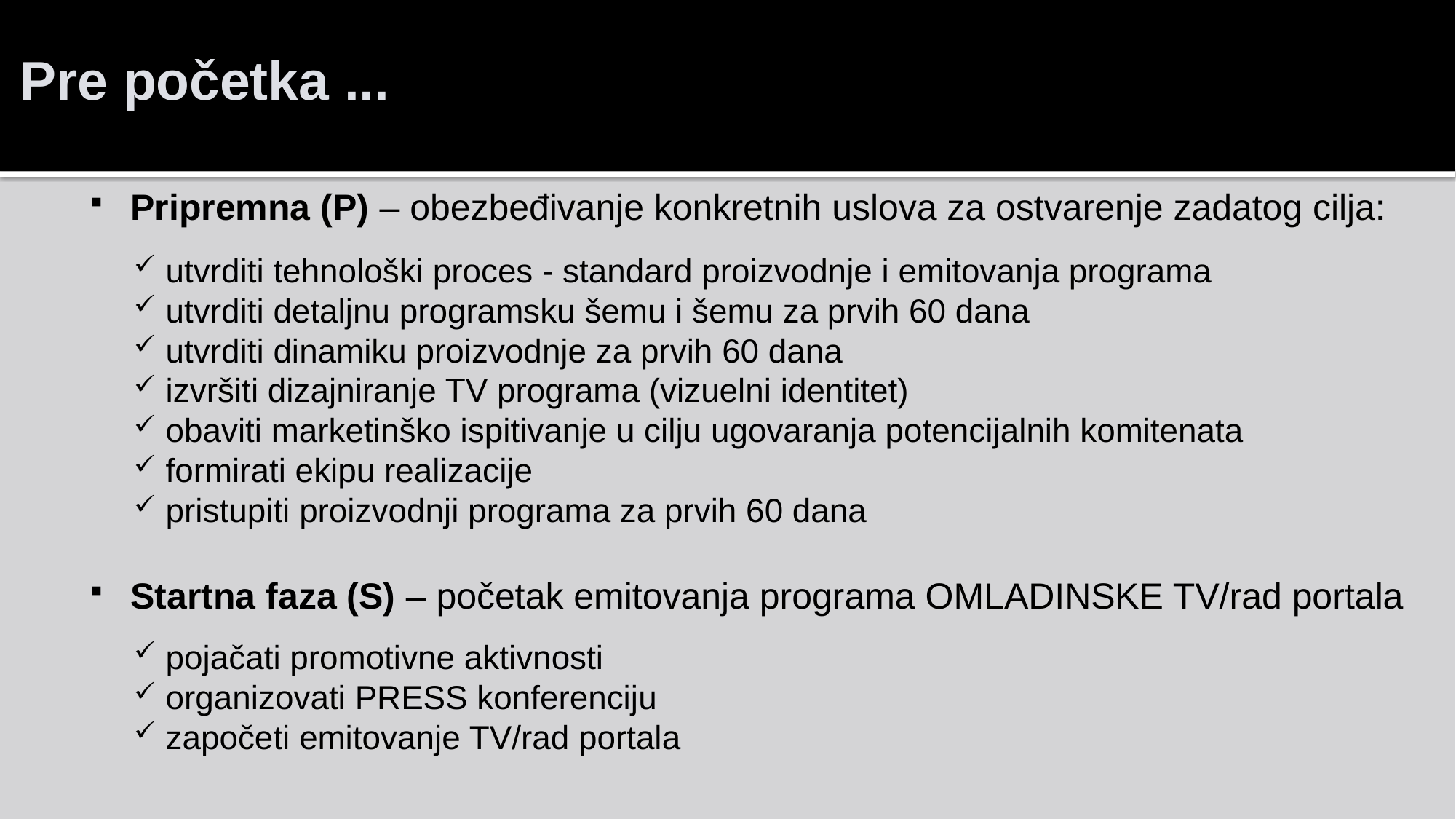

Pre početka ...
Pripremna (P) – obezbeđivanje konkretnih uslova za ostvarenje zadatog cilja:

utvrditi tehnološki proces - standard proizvodnje i emitovanja programa
utvrditi detaljnu programsku šemu i šemu za prvih 60 dana
utvrditi dinamiku proizvodnje za prvih 60 dana
izvršiti dizajniranje TV programa (vizuelni identitet)
obaviti marketinško ispitivanje u cilju ugovaranja potencijalnih komitenata
formirati ekipu realizacije
pristupiti proizvodnji programa za prvih 60 dana

Startna faza (S) – početak emitovanja programa OMLADINSKE TV/rad portala

pojačati promotivne aktivnosti
organizovati PRESS konferenciju
započeti emitovanje TV/rad portala